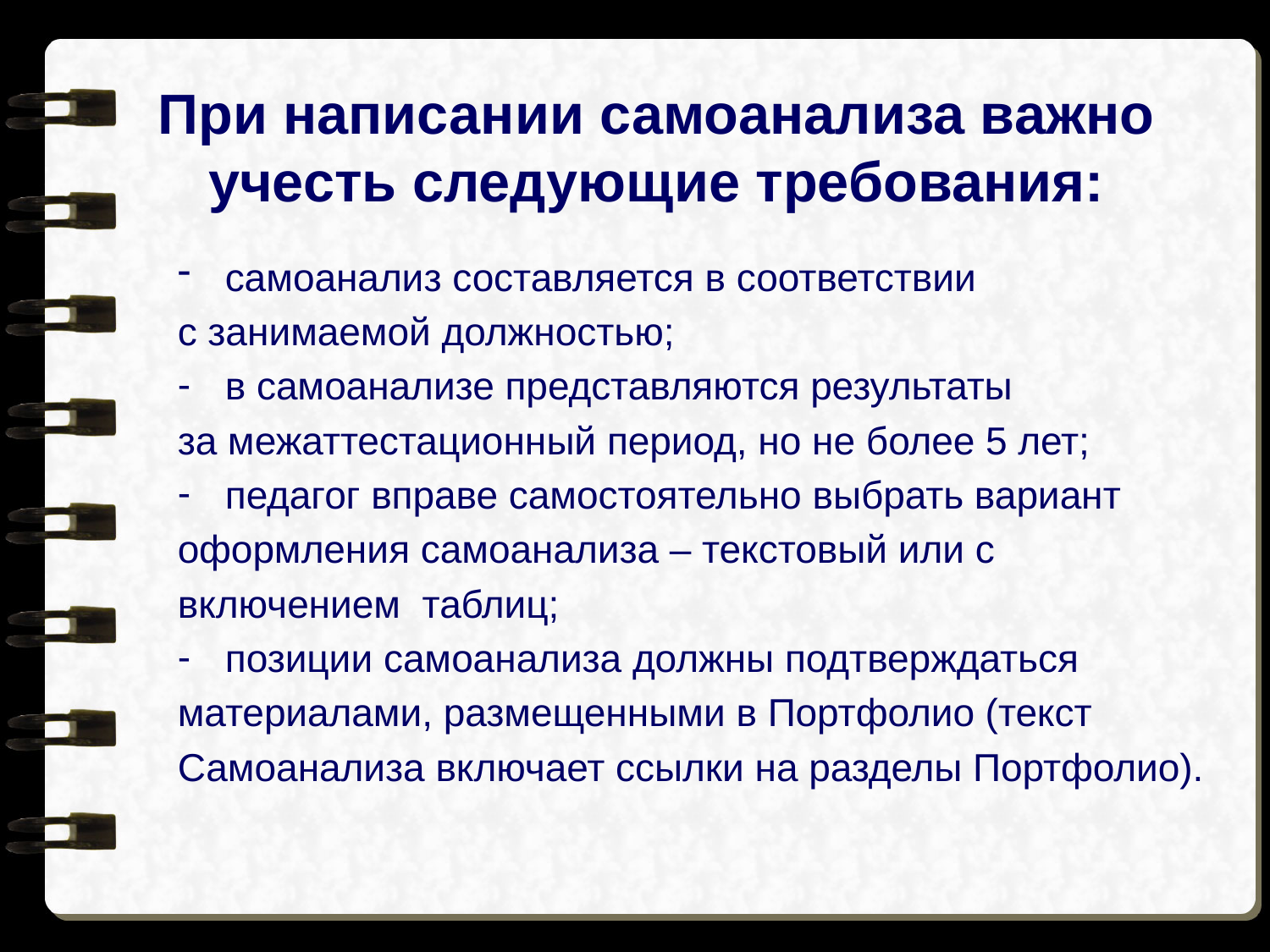

# При написании самоанализа важно учесть следующие требования:
самоанализ составляется в соответствии
с занимаемой должностью;
в самоанализе представляются результаты
за межаттестационный период, но не более 5 лет;
педагог вправе самостоятельно выбрать вариант
оформления самоанализа – текстовый или с
включением  таблиц;
позиции самоанализа должны подтверждаться
материалами, размещенными в Портфолио (текст
Самоанализа включает ссылки на разделы Портфолио).